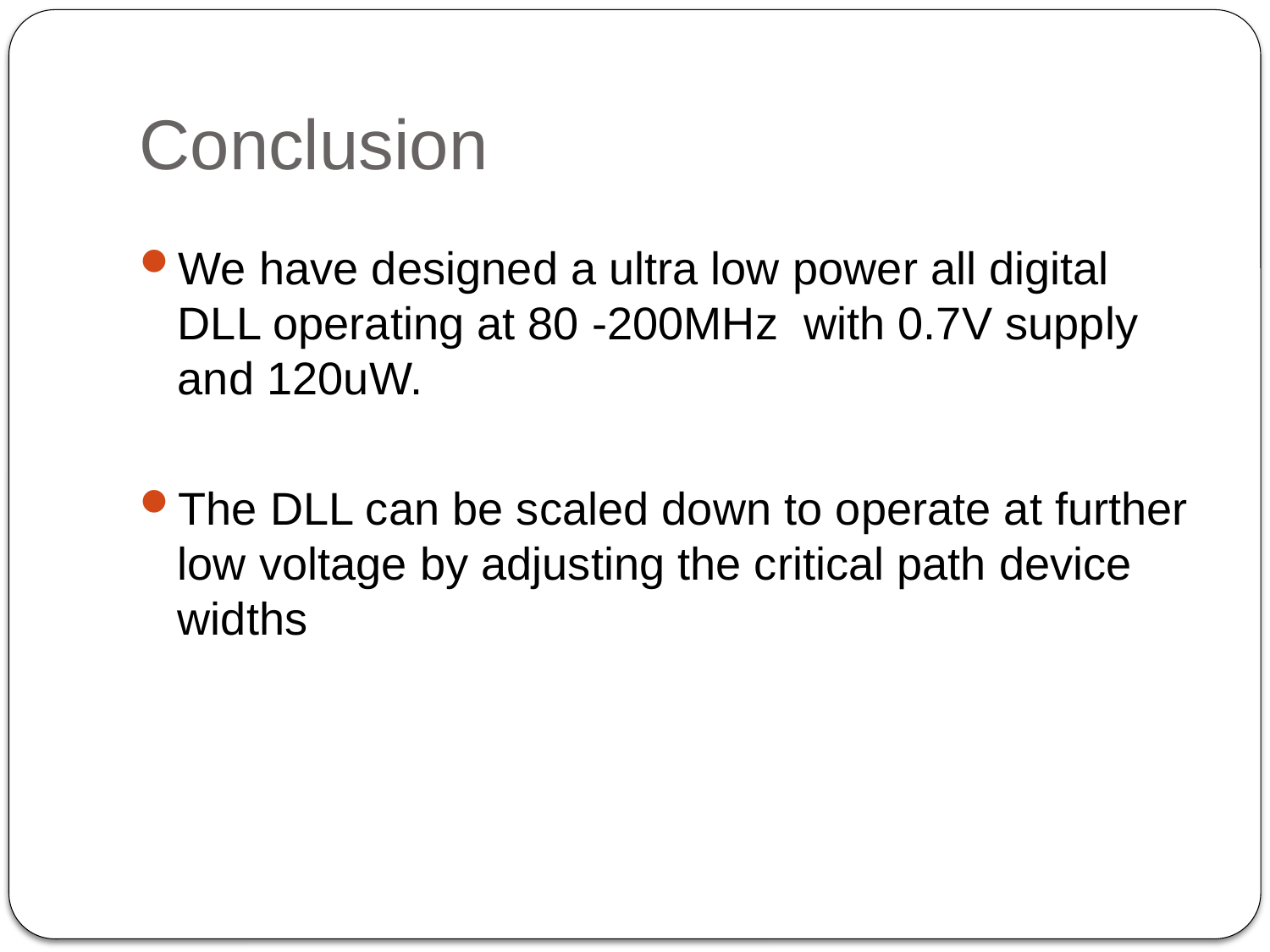

# Conclusion
We have designed a ultra low power all digital DLL operating at 80 -200MHz  with 0.7V supply and 120uW.

The DLL can be scaled down to operate at further low voltage by adjusting the critical path device widths